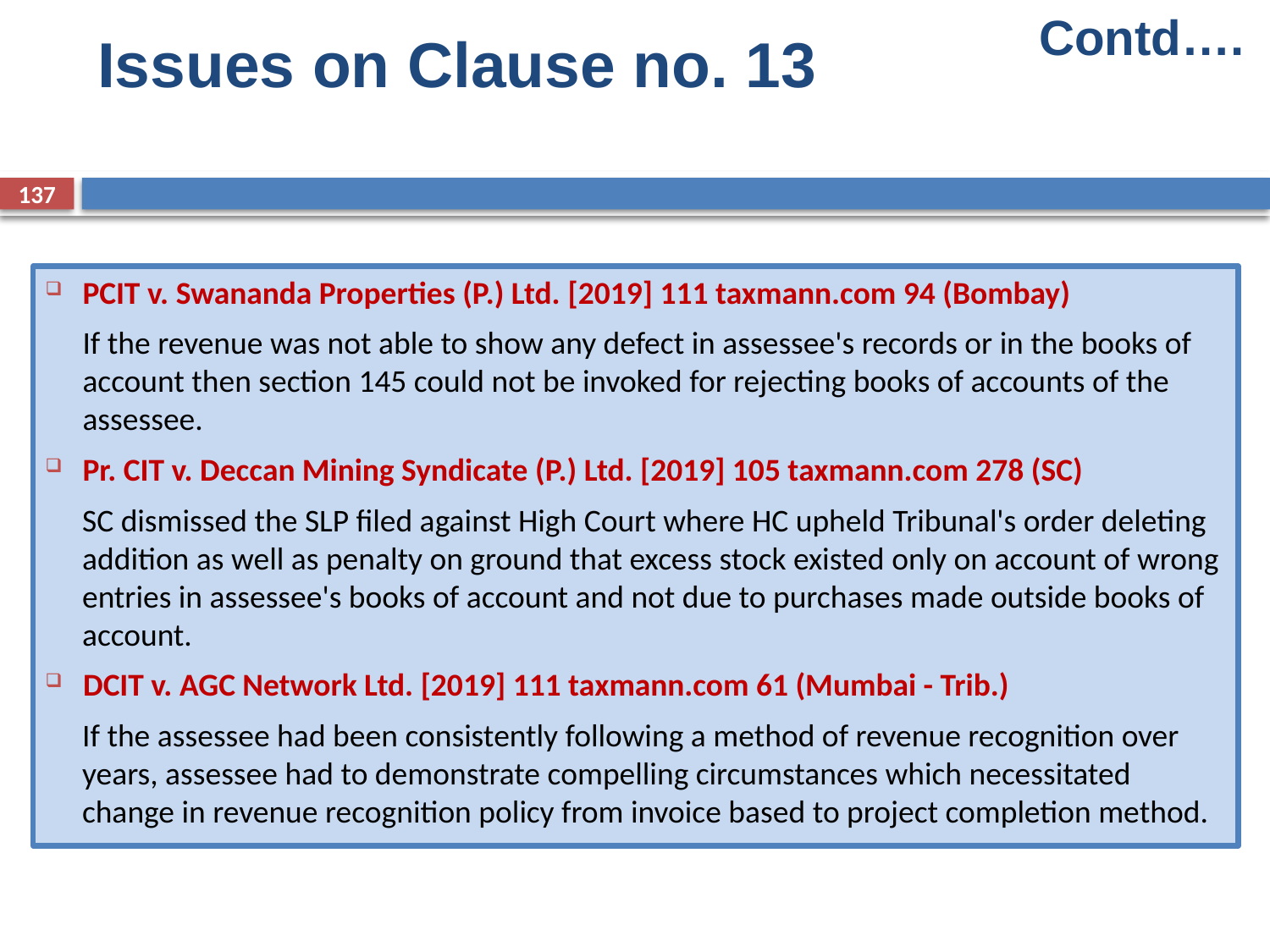

Contd….
# Issues on Clause no. 13
137
PCIT v. Swananda Properties (P.) Ltd. [2019] 111 taxmann.com 94 (Bombay)
If the revenue was not able to show any defect in assessee's records or in the books of account then section 145 could not be invoked for rejecting books of accounts of the assessee.
Pr. CIT v. Deccan Mining Syndicate (P.) Ltd. [2019] 105 taxmann.com 278 (SC)
SC dismissed the SLP filed against High Court where HC upheld Tribunal's order deleting addition as well as penalty on ground that excess stock existed only on account of wrong entries in assessee's books of account and not due to purchases made outside books of account.
DCIT v. AGC Network Ltd. [2019] 111 taxmann.com 61 (Mumbai - Trib.)
If the assessee had been consistently following a method of revenue recognition over years, assessee had to demonstrate compelling circumstances which necessitated change in revenue recognition policy from invoice based to project completion method.